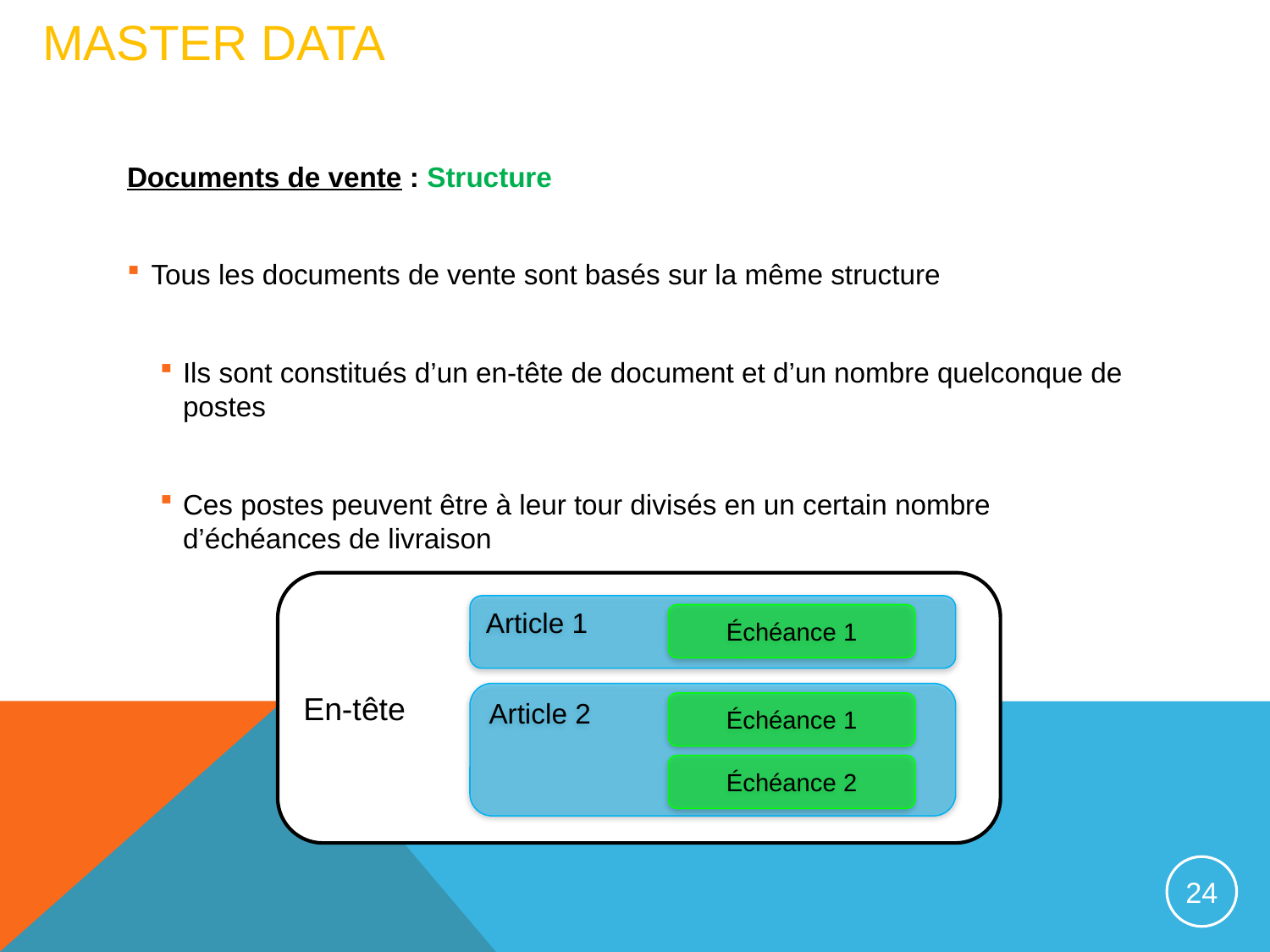

# Master data
Documents de vente : Structure

Tous les documents de vente sont basés sur la même structure

Ils sont constitués d’un en-tête de document et d’un nombre quelconque de postes

Ces postes peuvent être à leur tour divisés en un certain nombre d’échéances de livraison

En-tête
Article 1
Article 2
Échéance 1
Échéance 1
Échéance 2
24